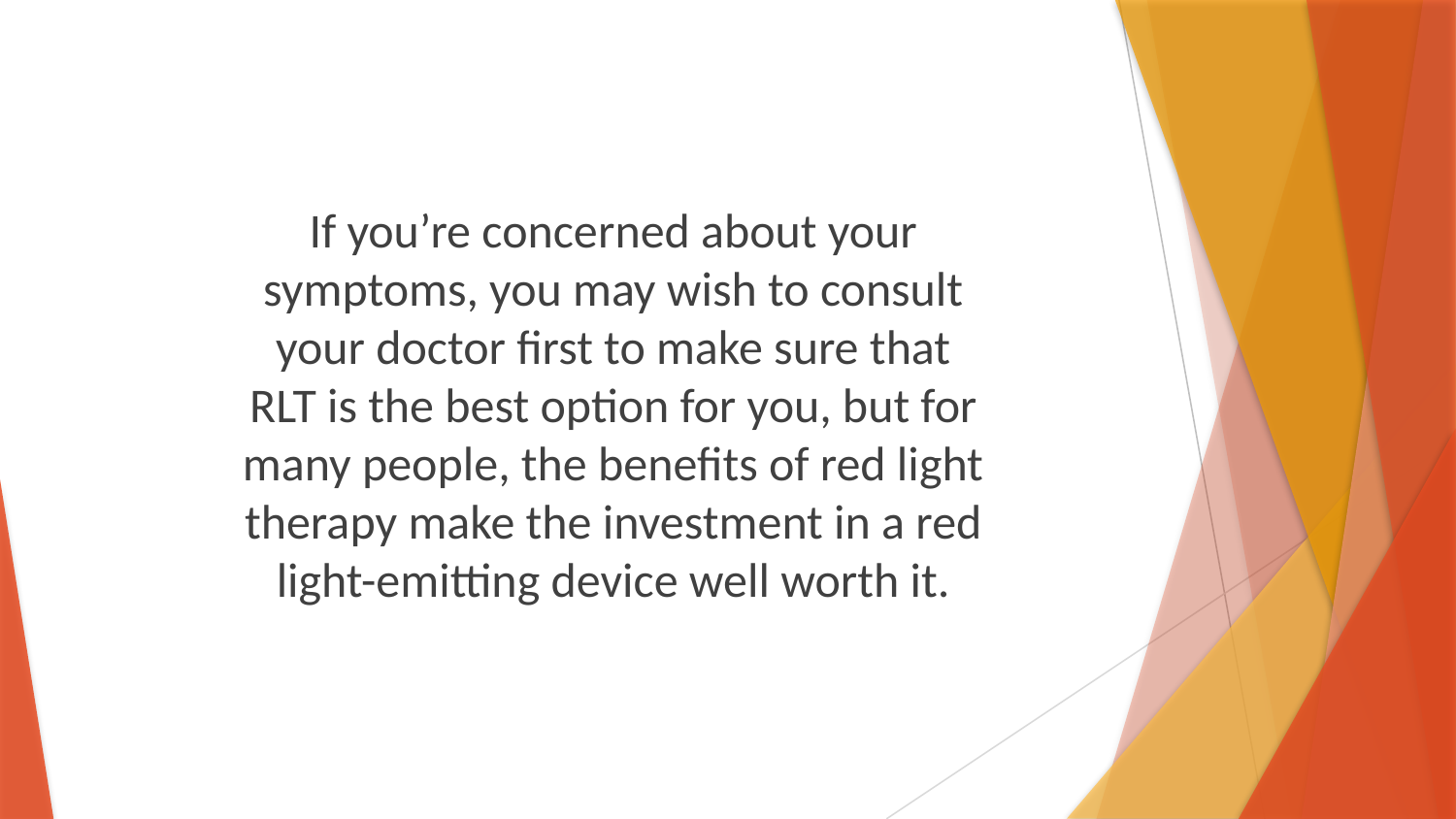

If you’re concerned about your symptoms, you may wish to consult your doctor first to make sure that RLT is the best option for you, but for many people, the benefits of red light therapy make the investment in a red light-emitting device well worth it.